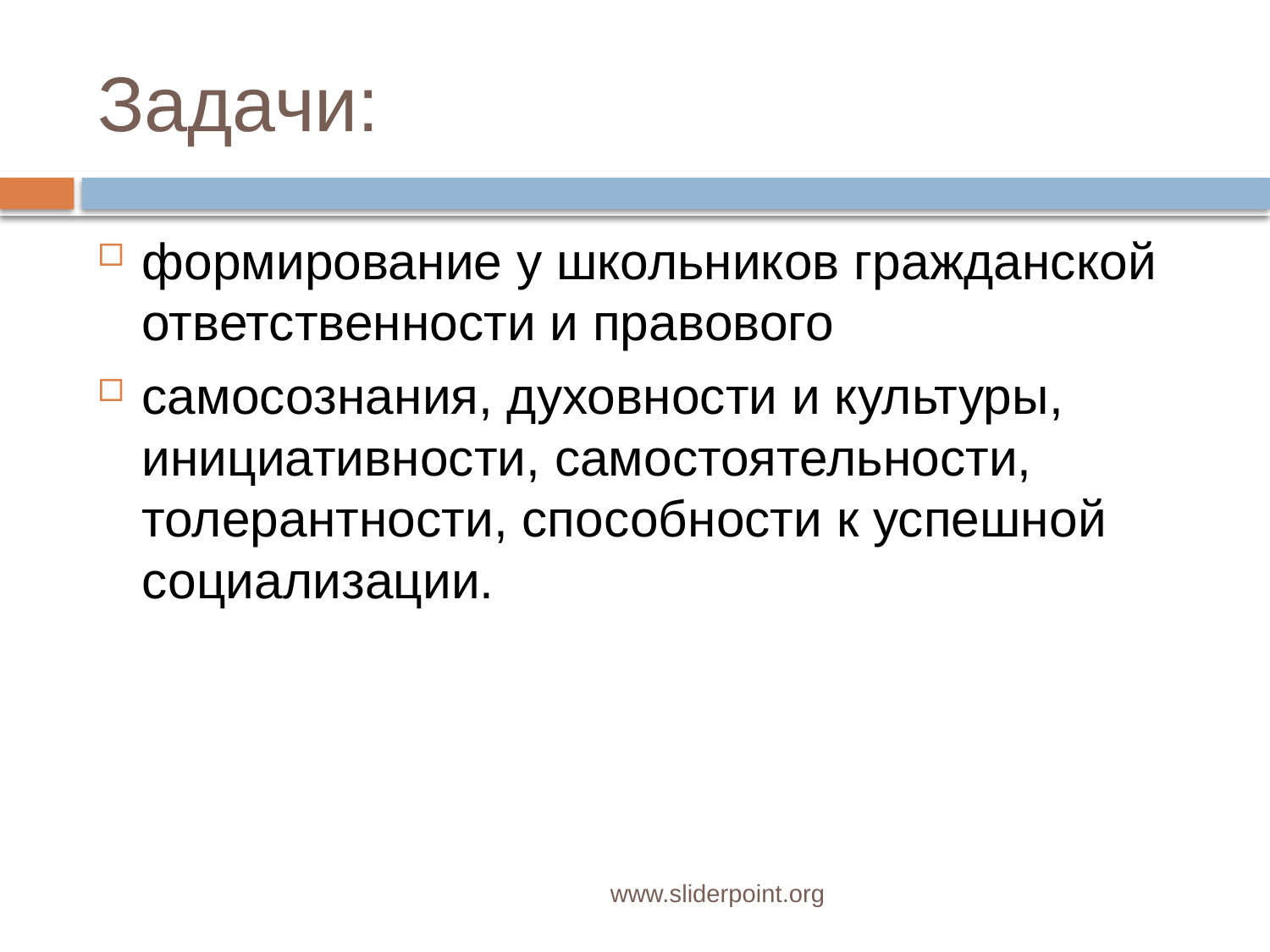

# Задачи:
формирование у школьников гражданской ответственности и правового
самосознания, духовности и культуры, инициативности, самостоятельности, толерантности, способности к успешной социализации.

www.sliderpoint.org